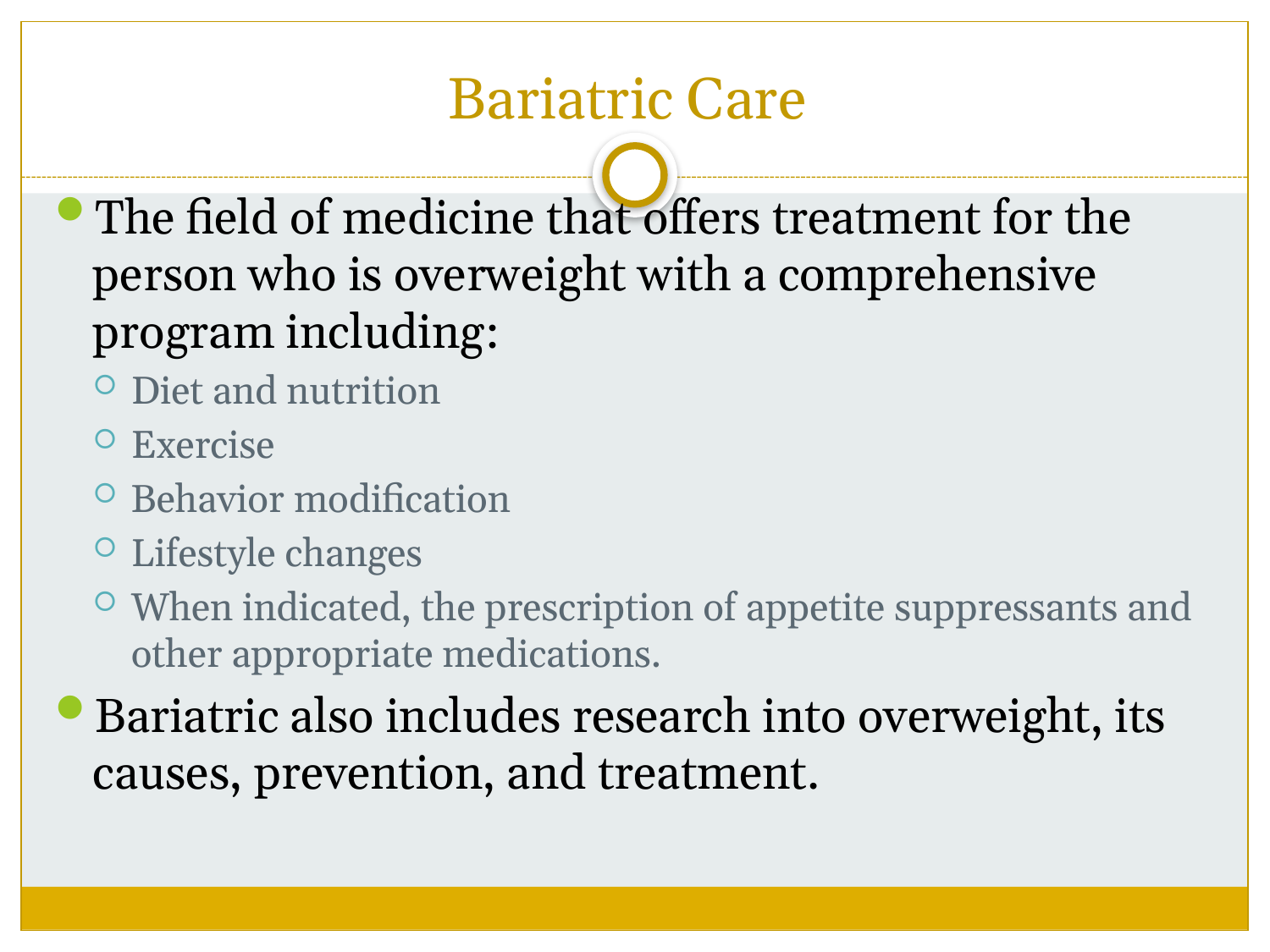

# Bariatric Care
The field of medicine that offers treatment for the person who is overweight with a comprehensive program including:
Diet and nutrition
Exercise
Behavior modification
Lifestyle changes
When indicated, the prescription of appetite suppressants and other appropriate medications.
Bariatric also includes research into overweight, its causes, prevention, and treatment.